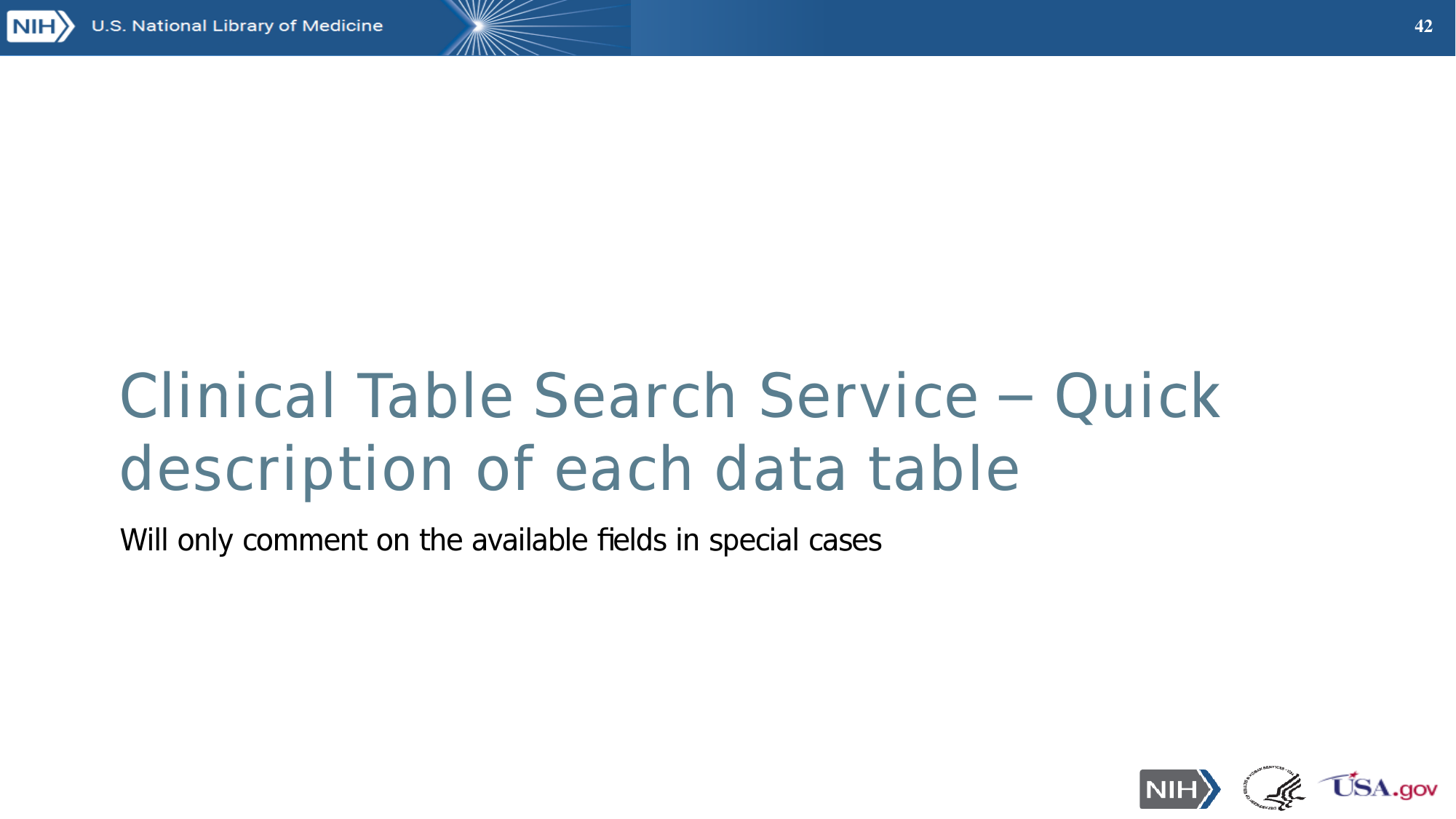

# Clinical Table Search Service – Quick description of each data table
Will only comment on the available fields in special cases